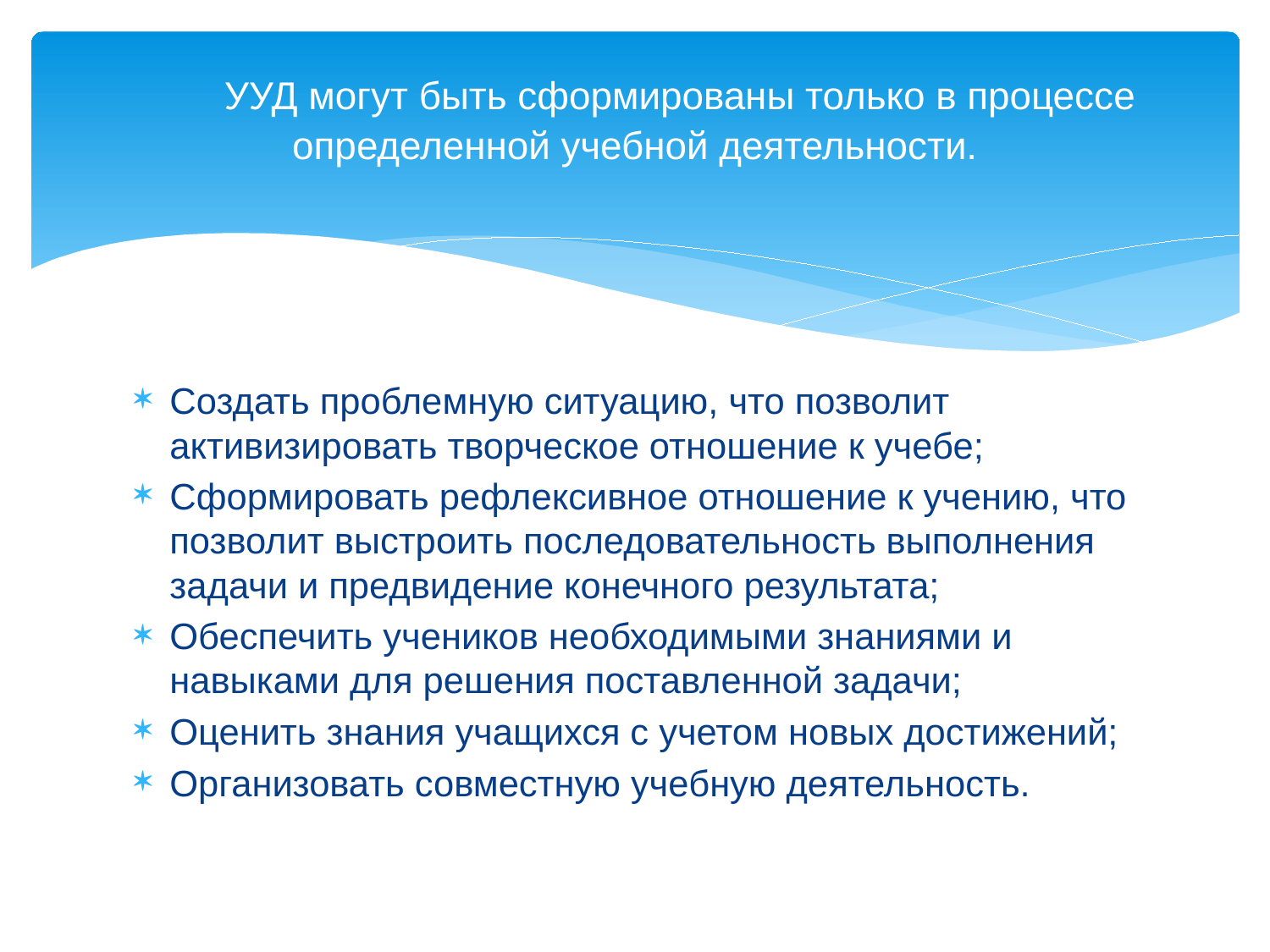

# УУД могут быть сформированы только в процессе определенной учебной деятельности.
Создать проблемную ситуацию, что позволит активизировать творческое отношение к учебе;
Сформировать рефлексивное отношение к учению, что позволит выстроить последовательность выполнения задачи и предвидение конечного результата;
Обеспечить учеников необходимыми знаниями и навыками для решения поставленной задачи;
Оценить знания учащихся с учетом новых достижений;
Организовать совместную учебную деятельность.